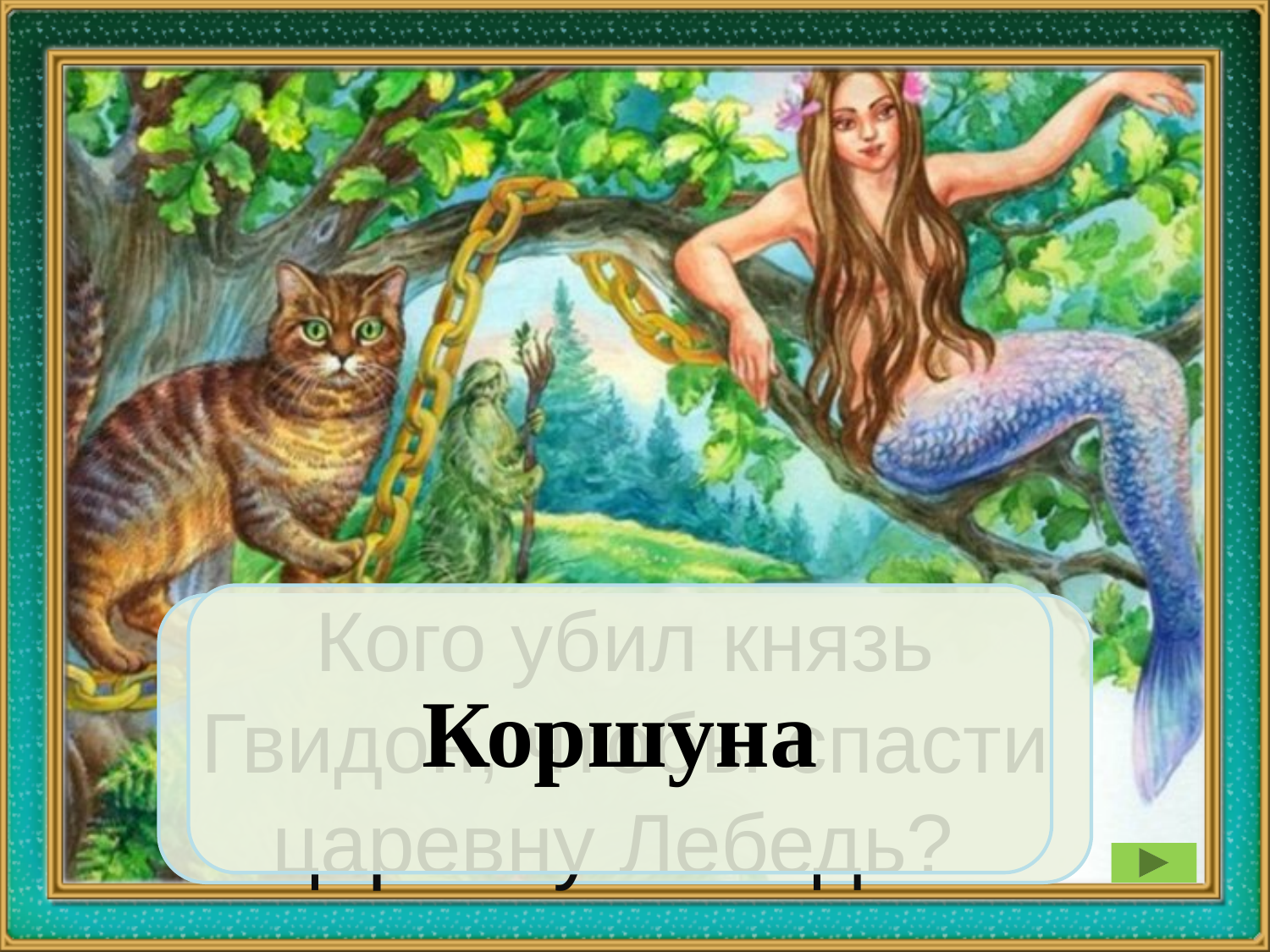

Коршуна

Кого убил князь Гвидон, чтобы спасти царевну Лебедь?